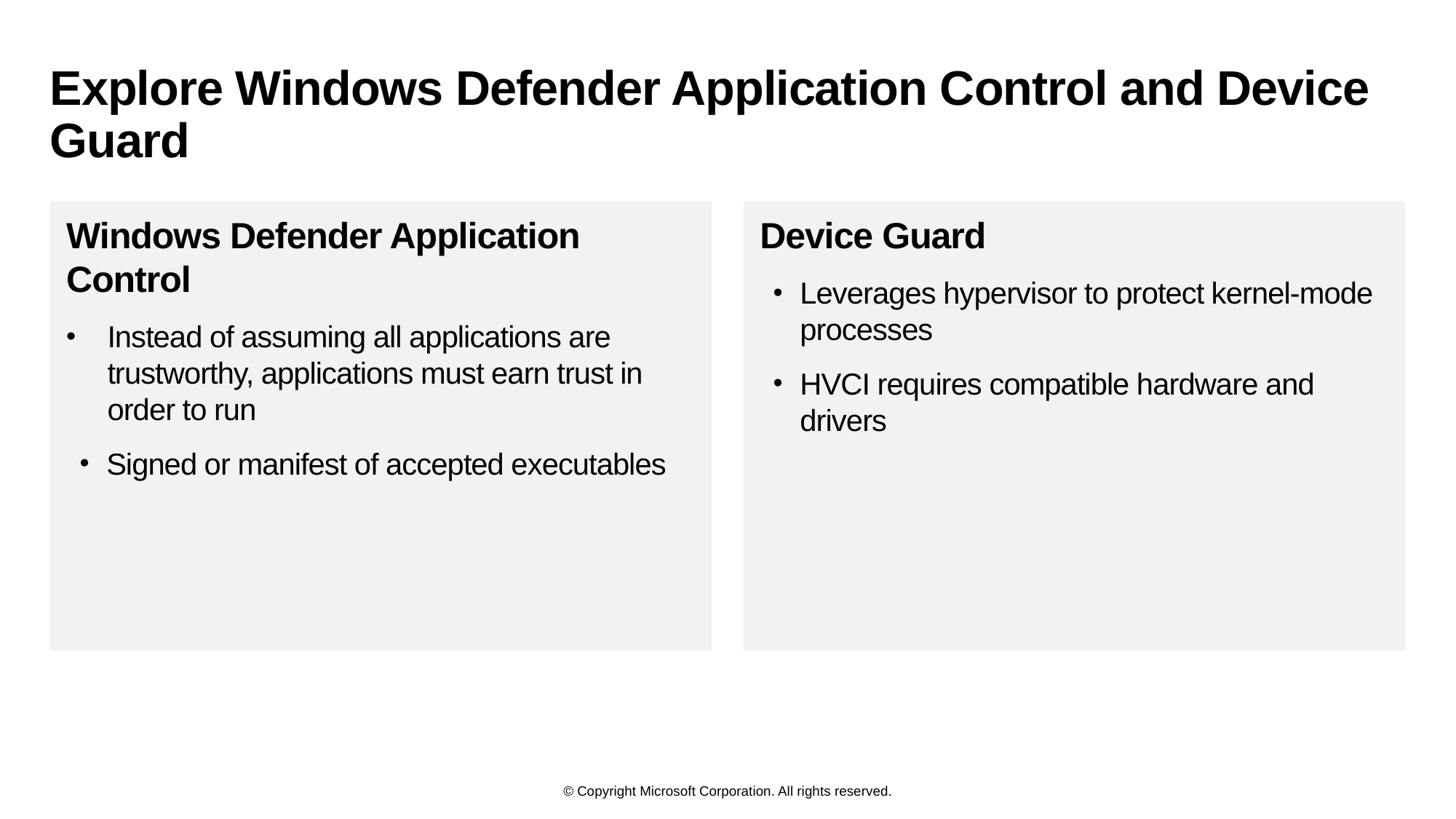

# Explore Windows Defender Application Control and Device Guard
Windows Defender Application Control
Instead of assuming all applications are trustworthy, applications must earn trust in order to run
Signed or manifest of accepted executables

Device Guard
Leverages hypervisor to protect kernel-mode processes
HVCI requires compatible hardware and drivers